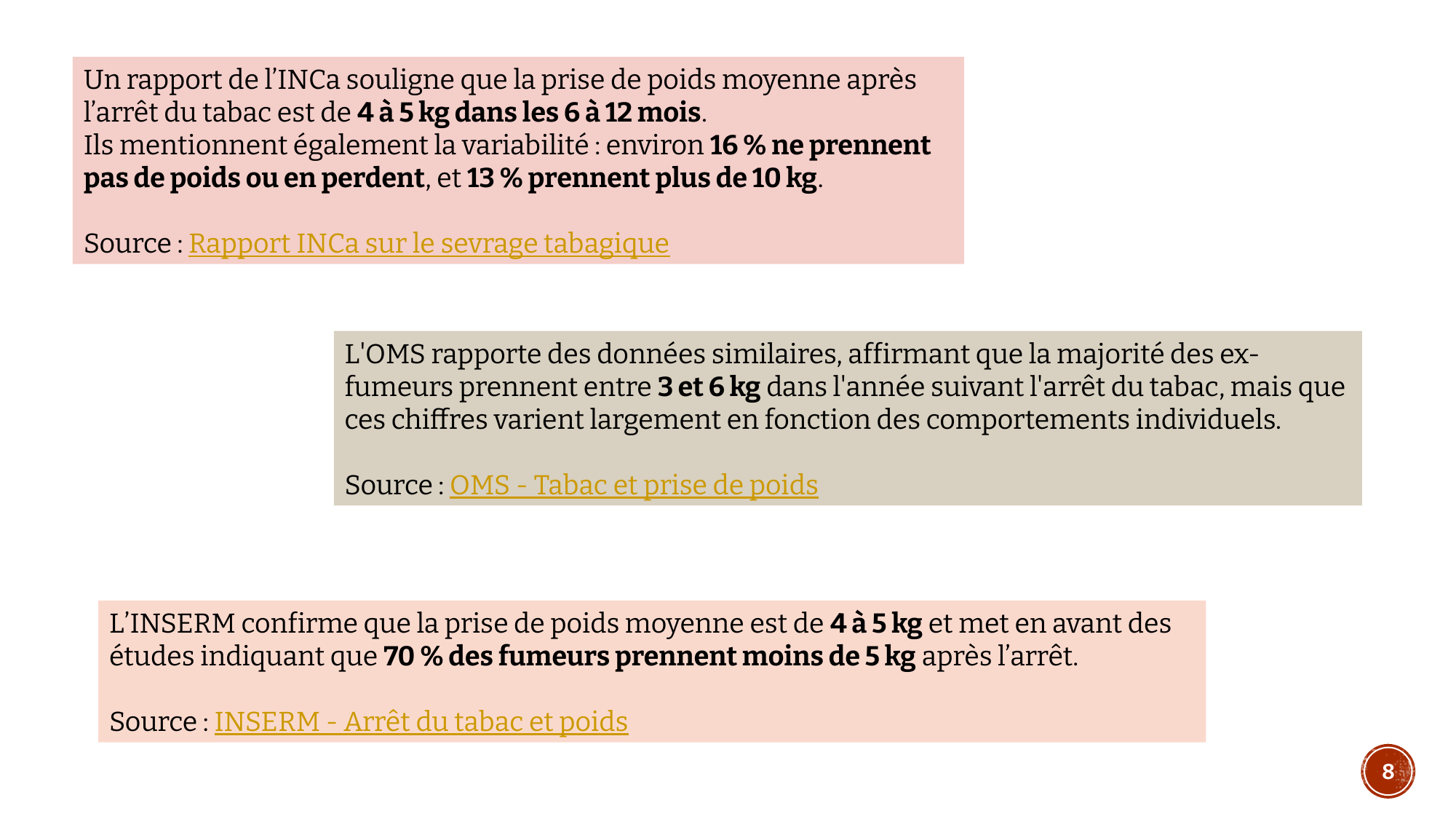

Un rapport de l’INCa souligne que la prise de poids moyenne après l’arrêt du tabac est de 4 à 5 kg dans les 6 à 12 mois.
Ils mentionnent également la variabilité : environ 16 % ne prennent pas de poids ou en perdent, et 13 % prennent plus de 10 kg.

Source : Rapport INCa sur le sevrage tabagique
L'OMS rapporte des données similaires, affirmant que la majorité des ex-fumeurs prennent entre 3 et 6 kg dans l'année suivant l'arrêt du tabac, mais que ces chiffres varient largement en fonction des comportements individuels.

Source : OMS - Tabac et prise de poids
L’INSERM confirme que la prise de poids moyenne est de 4 à 5 kg et met en avant des études indiquant que 70 % des fumeurs prennent moins de 5 kg après l’arrêt.

Source : INSERM - Arrêt du tabac et poids
8